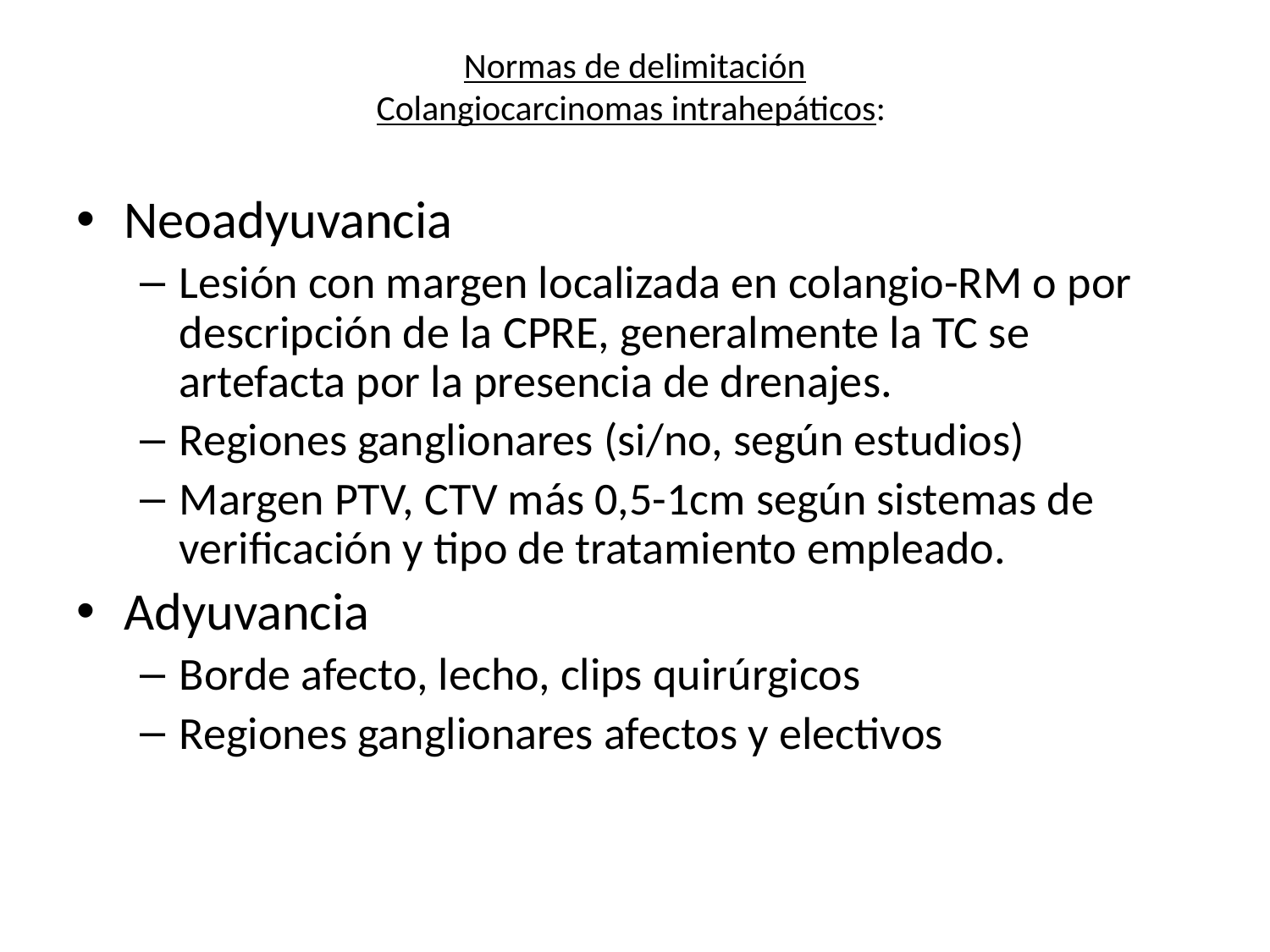

Normas de delimitación
Colangiocarcinomas intrahepáticos:
Neoadyuvancia
Lesión con margen localizada en colangio-RM o por descripción de la CPRE, generalmente la TC se artefacta por la presencia de drenajes.
Regiones ganglionares (si/no, según estudios)
Margen PTV, CTV más 0,5-1cm según sistemas de verificación y tipo de tratamiento empleado.
Adyuvancia
Borde afecto, lecho, clips quirúrgicos
Regiones ganglionares afectos y electivos